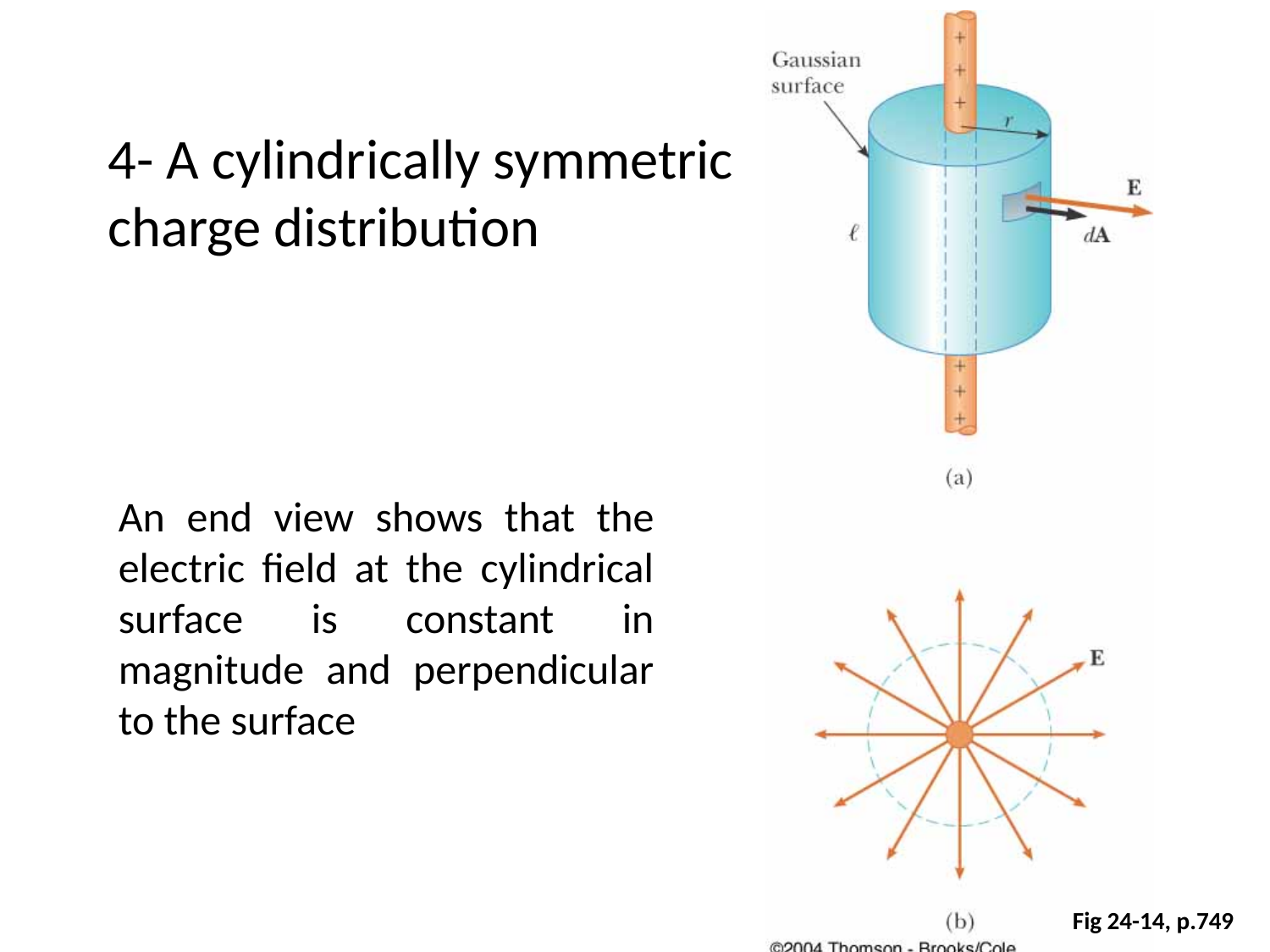

# 4- A cylindrically symmetric charge distribution
An end view shows that the electric field at the cylindrical surface is constant in magnitude and perpendicular to the surface
Fig 24-14, p.749